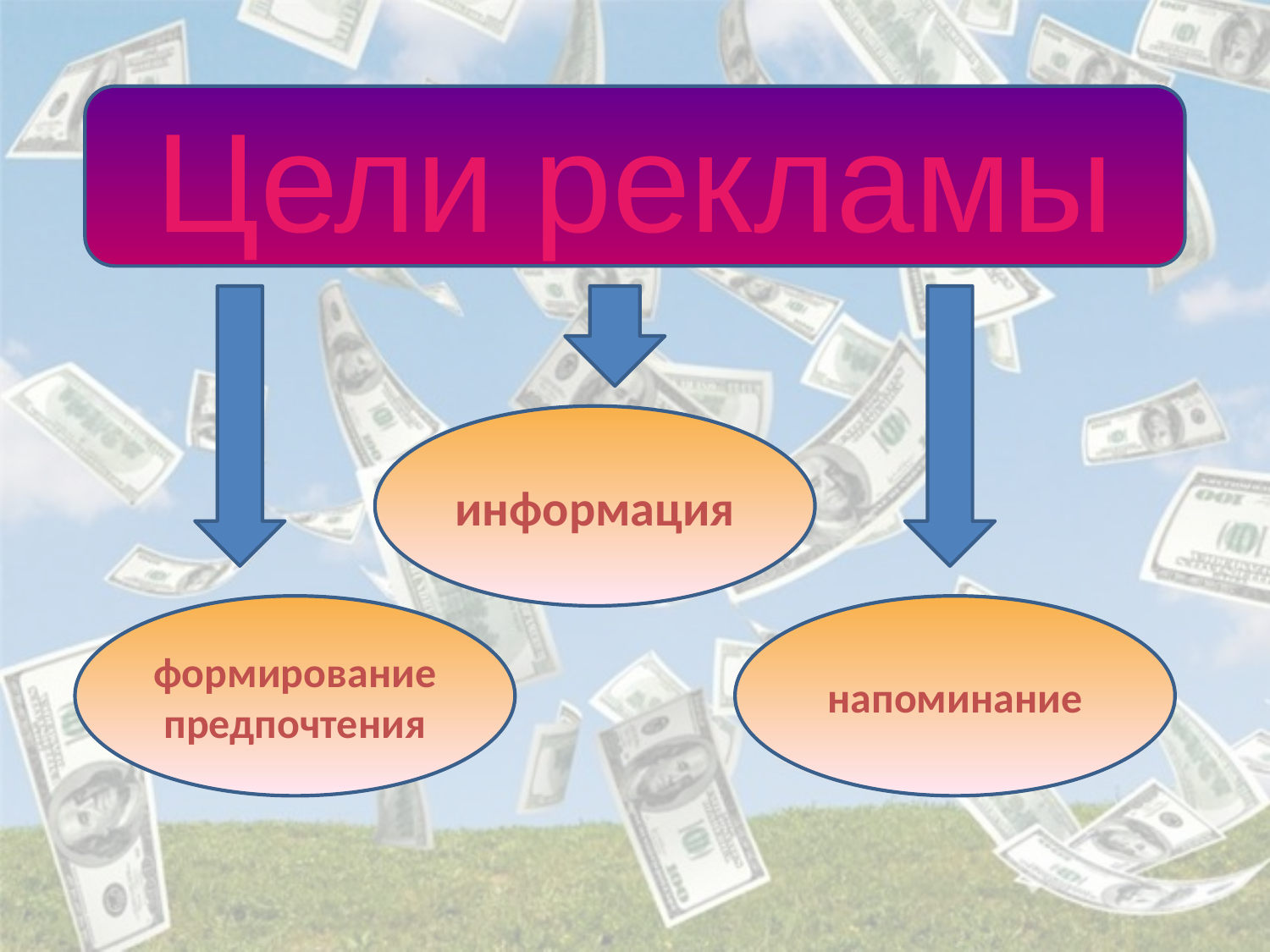

#
Цели рекламы

информация
формирование предпочтения
напоминание